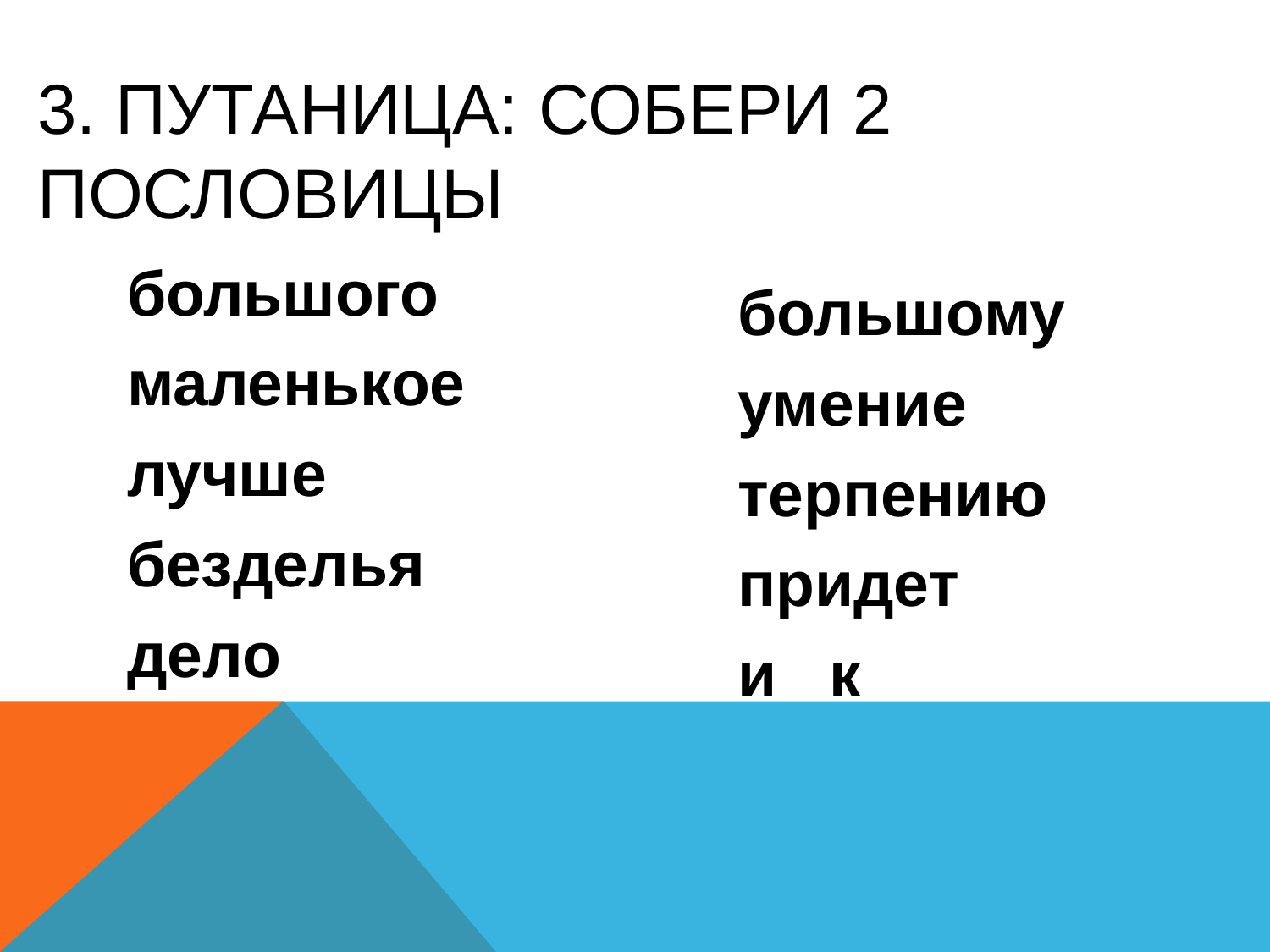

# 3. путаница: Собери 2 пословицы
большого
маленькое
лучше
безделья
дело
большому
умение
терпению
придет
и   к